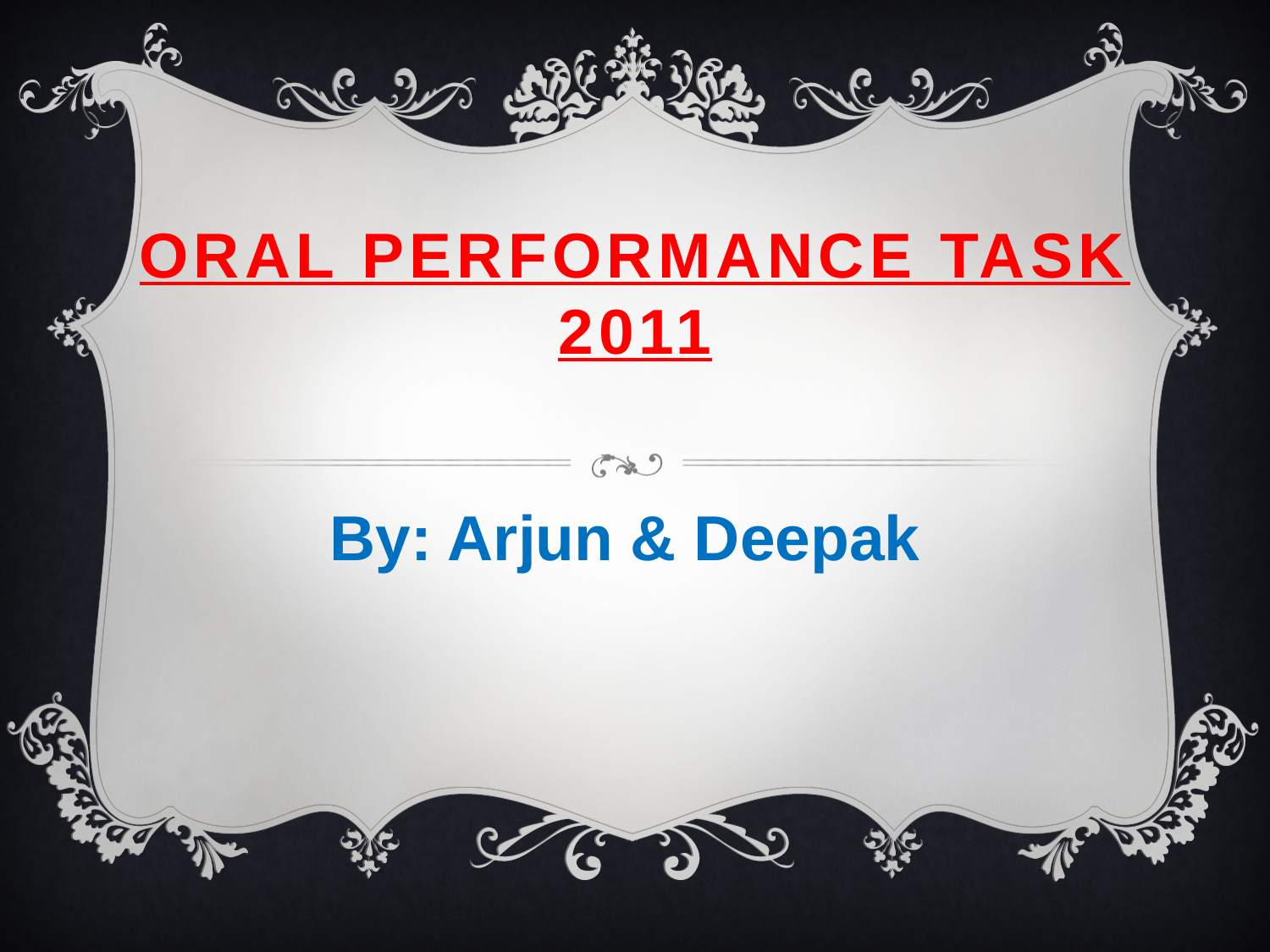

# Oral Performance Task 2011
By: Arjun & Deepak